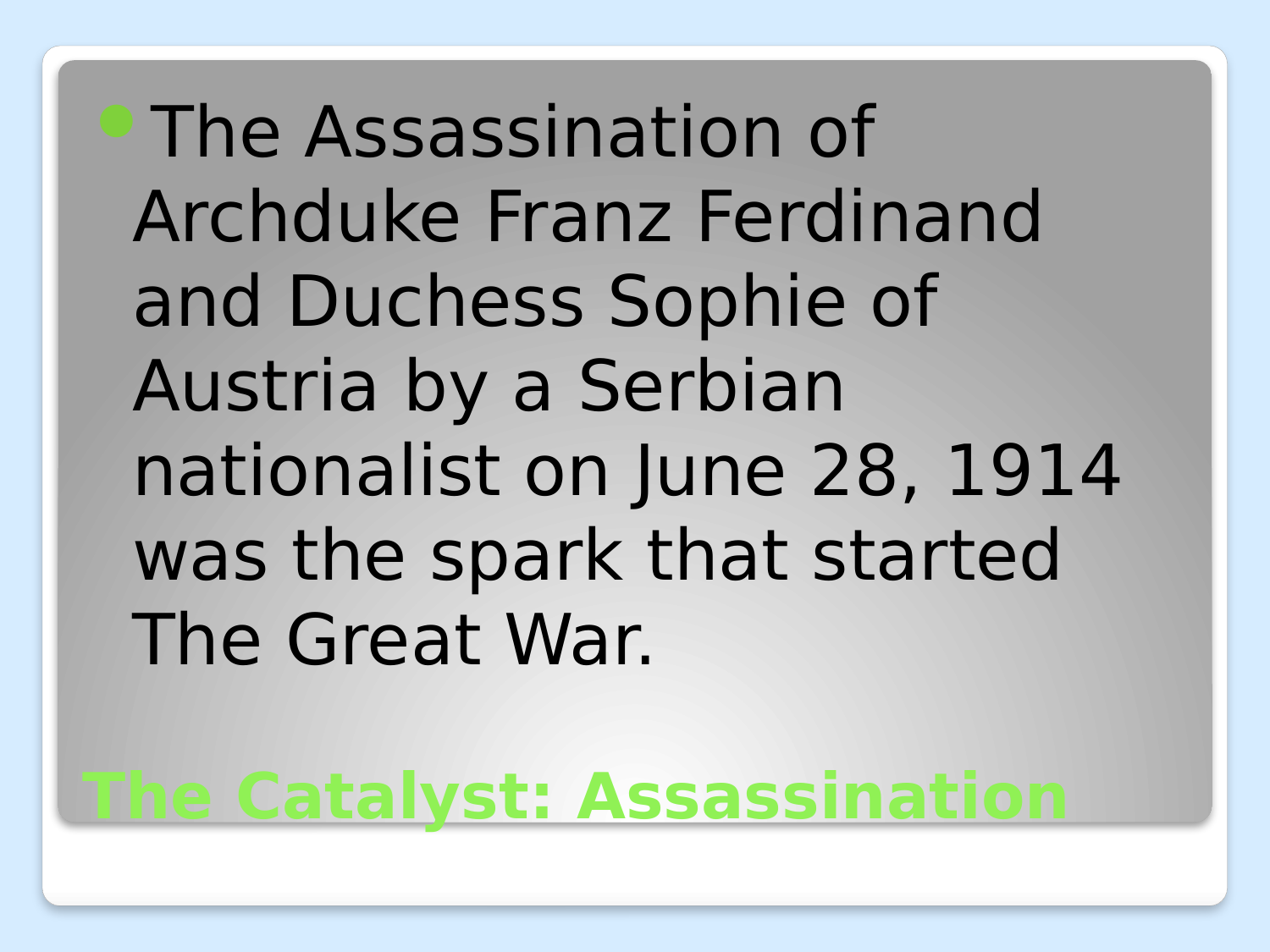

The Assassination of Archduke Franz Ferdinand and Duchess Sophie of Austria by a Serbian nationalist on June 28, 1914 was the spark that started The Great War.
# The Catalyst: Assassination